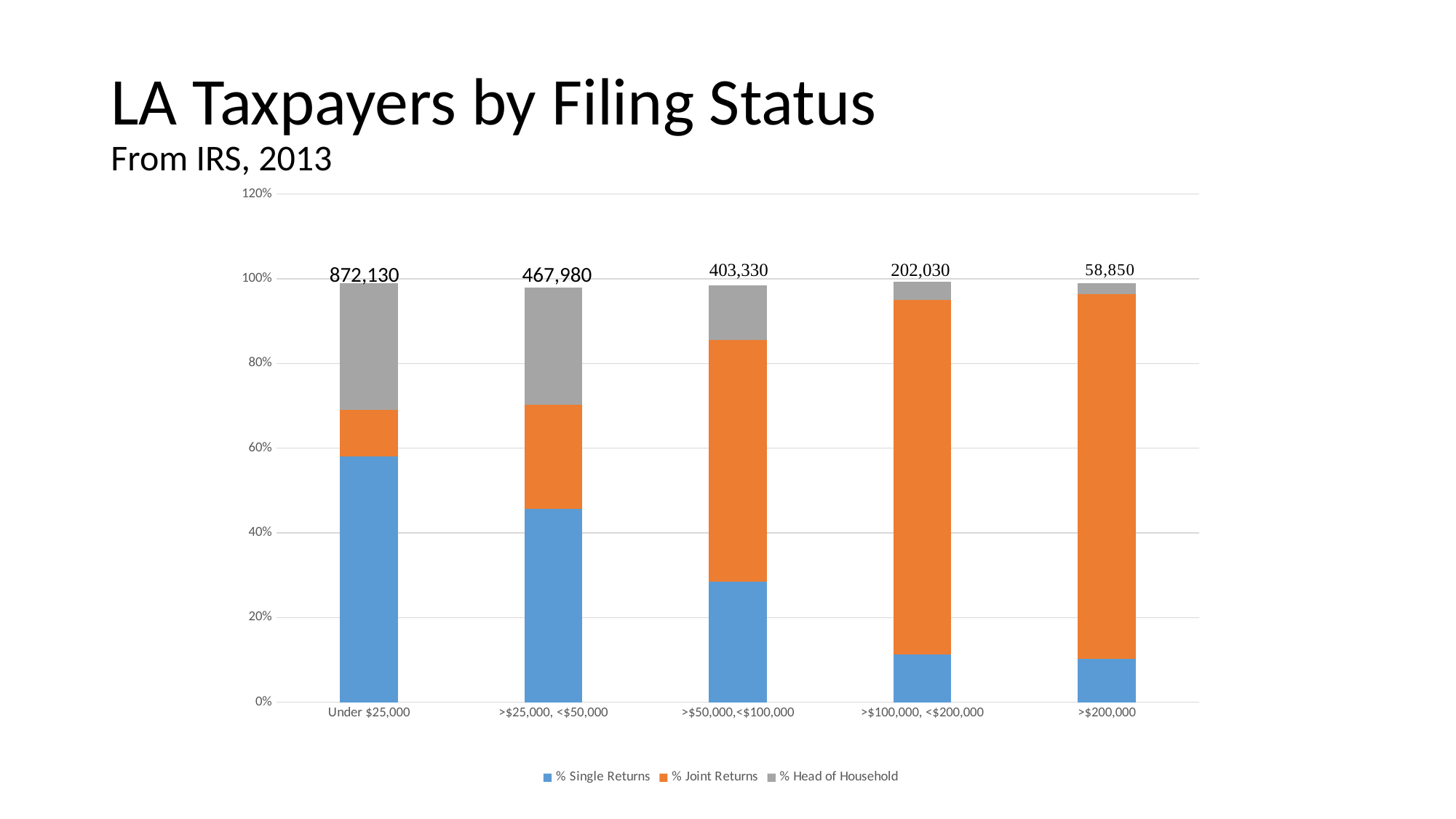

# LA Taxpayers by Filing Status From IRS, 2013

### Chart

| Category | % Single Returns | % Joint Returns | % Head of Household |
|---|---|---|---|
| Under $25,000 | 0.580131402428537 | 0.109708415029869 | 0.299576897939527 |
| >$25,000, <$50,000 | 0.456942604384803 | 0.244796786187444 | 0.277362280439335 |
| >$50,000,<$100,000 | 0.284779213051347 | 0.571591500756205 | 0.127637418491062 |
| >$100,000, <$200,000 | 0.1119140721675 | 0.838241845270504 | 0.0422709498589318 |
| >$200,000 | 0.102973661852167 | 0.860322854715378 | 0.0258283772302464 |
467,980
872,130